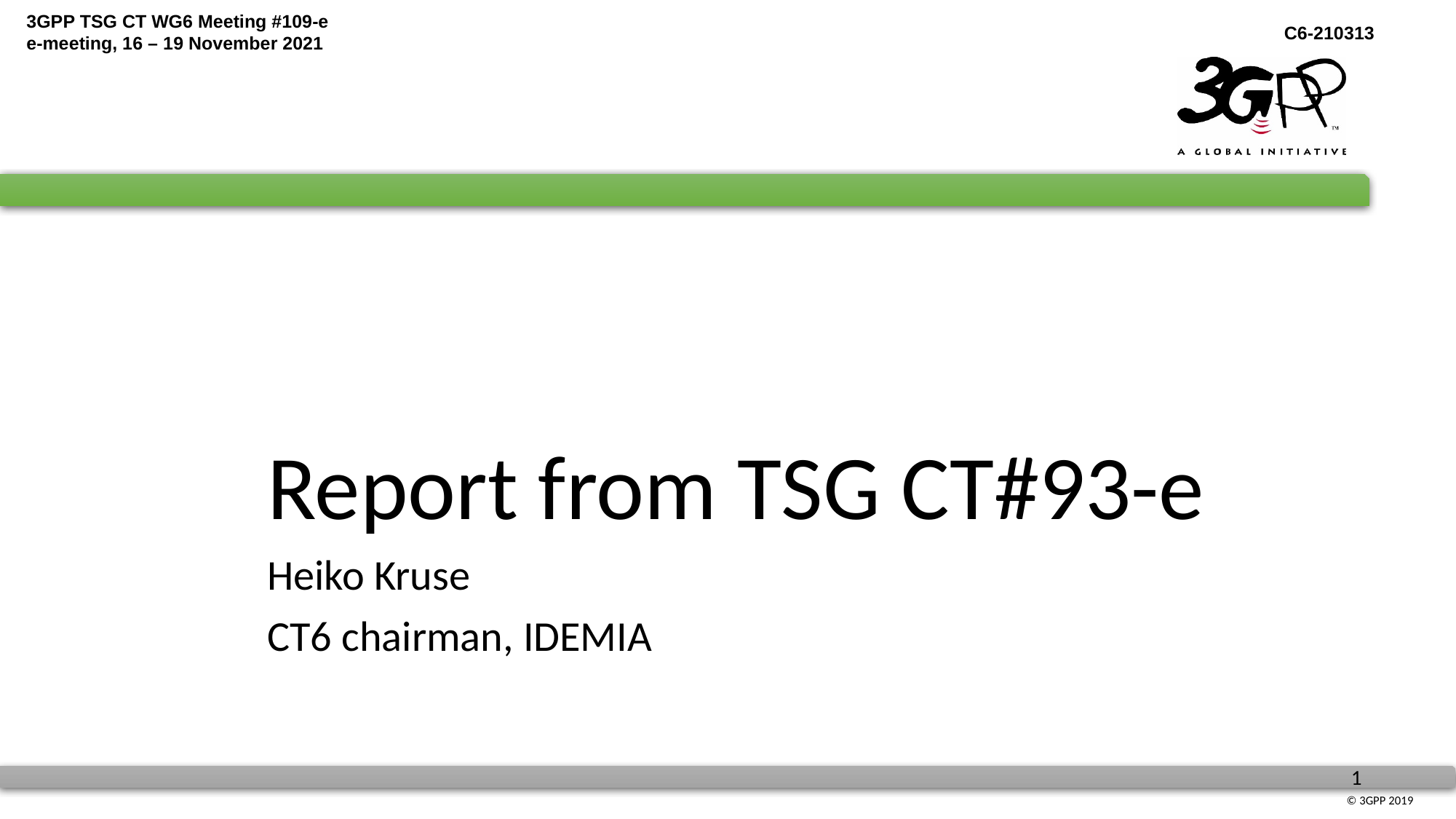

# Report from TSG CT#93-e
Heiko Kruse
CT6 chairman, IDEMIA